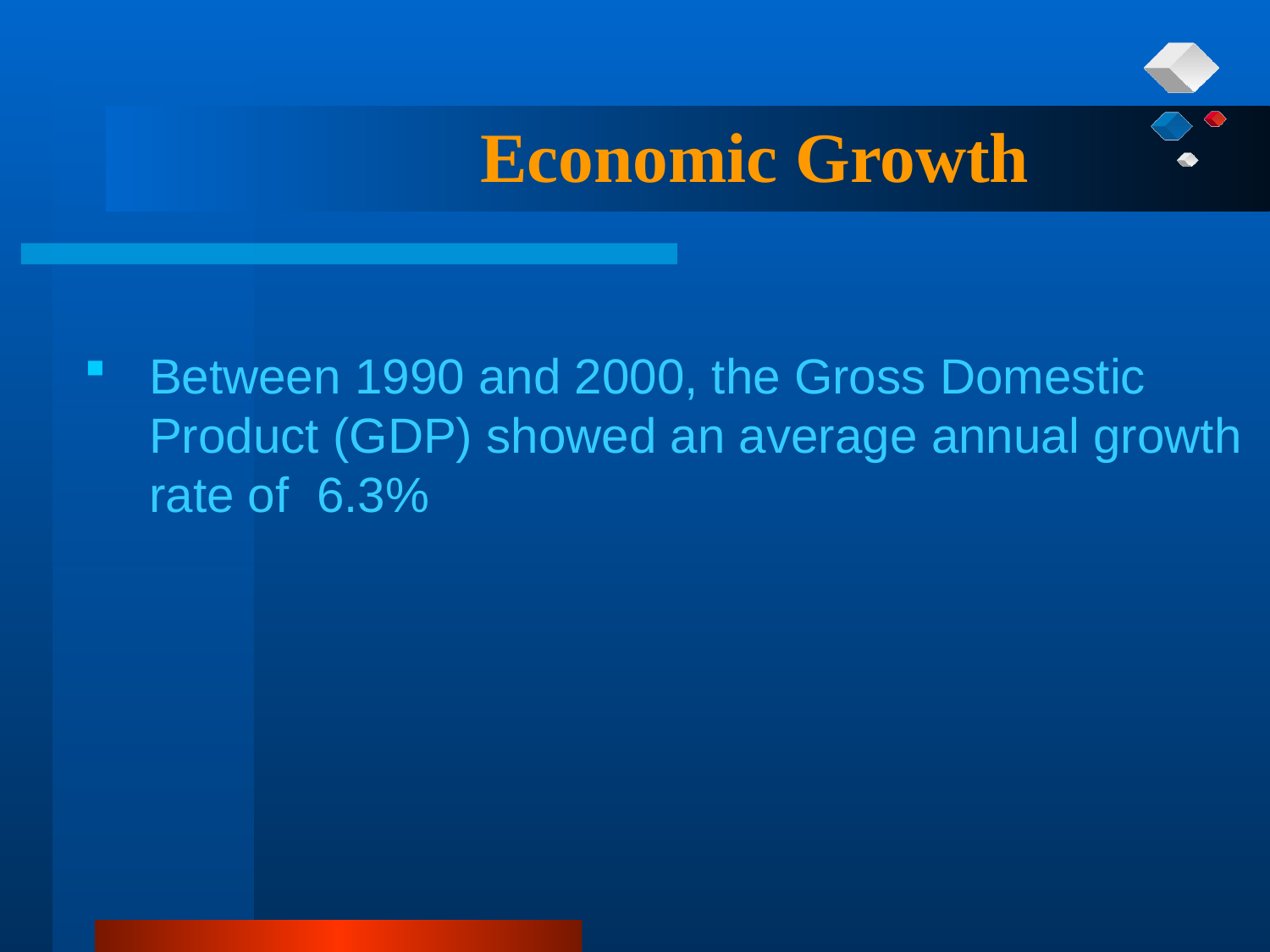

Economic Growth
Between 1990 and 2000, the Gross Domestic Product (GDP) showed an average annual growth rate of  6.3%